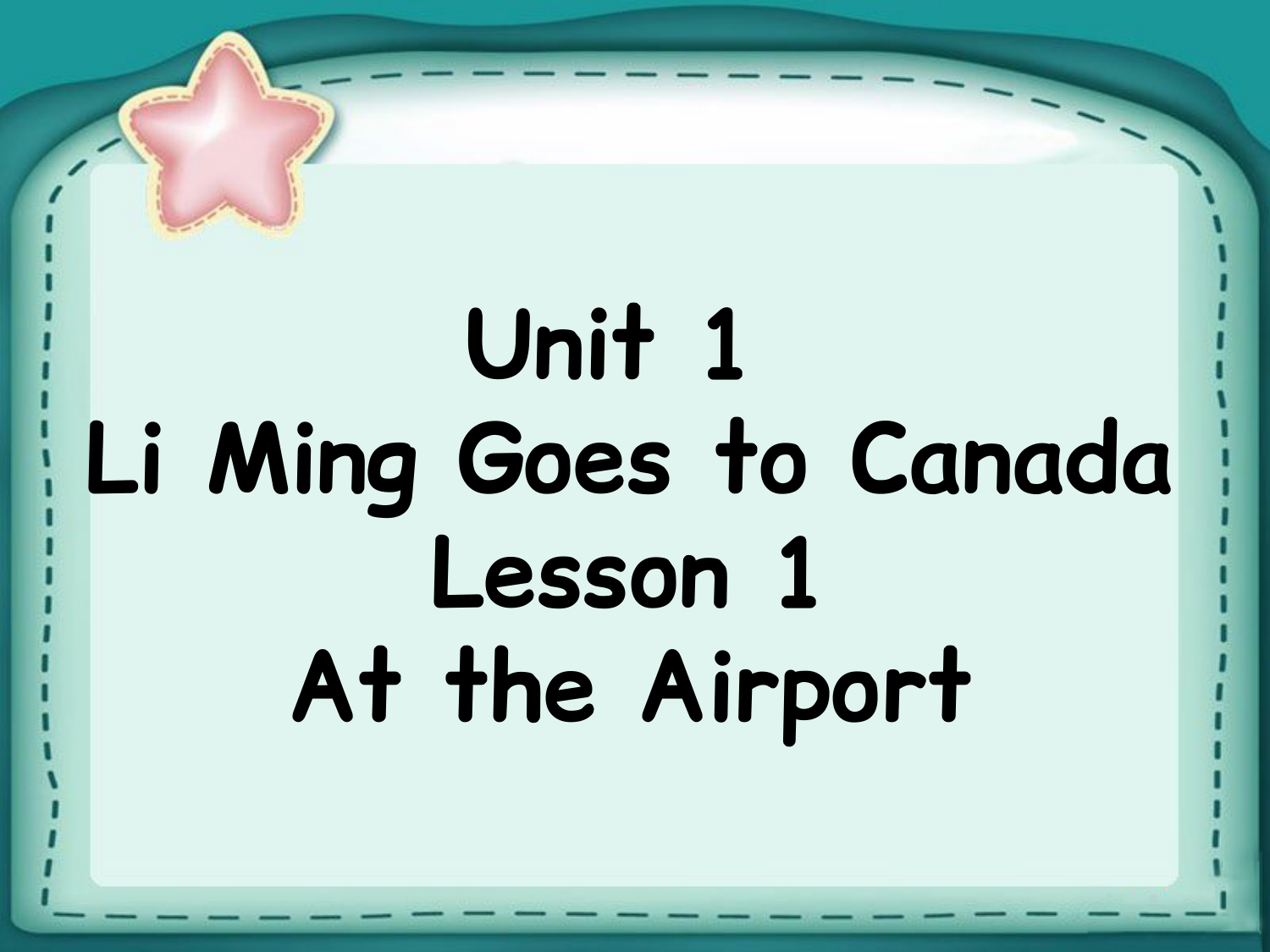

Unit 1
Li Ming Goes to Canada
Lesson 1
At the Airport